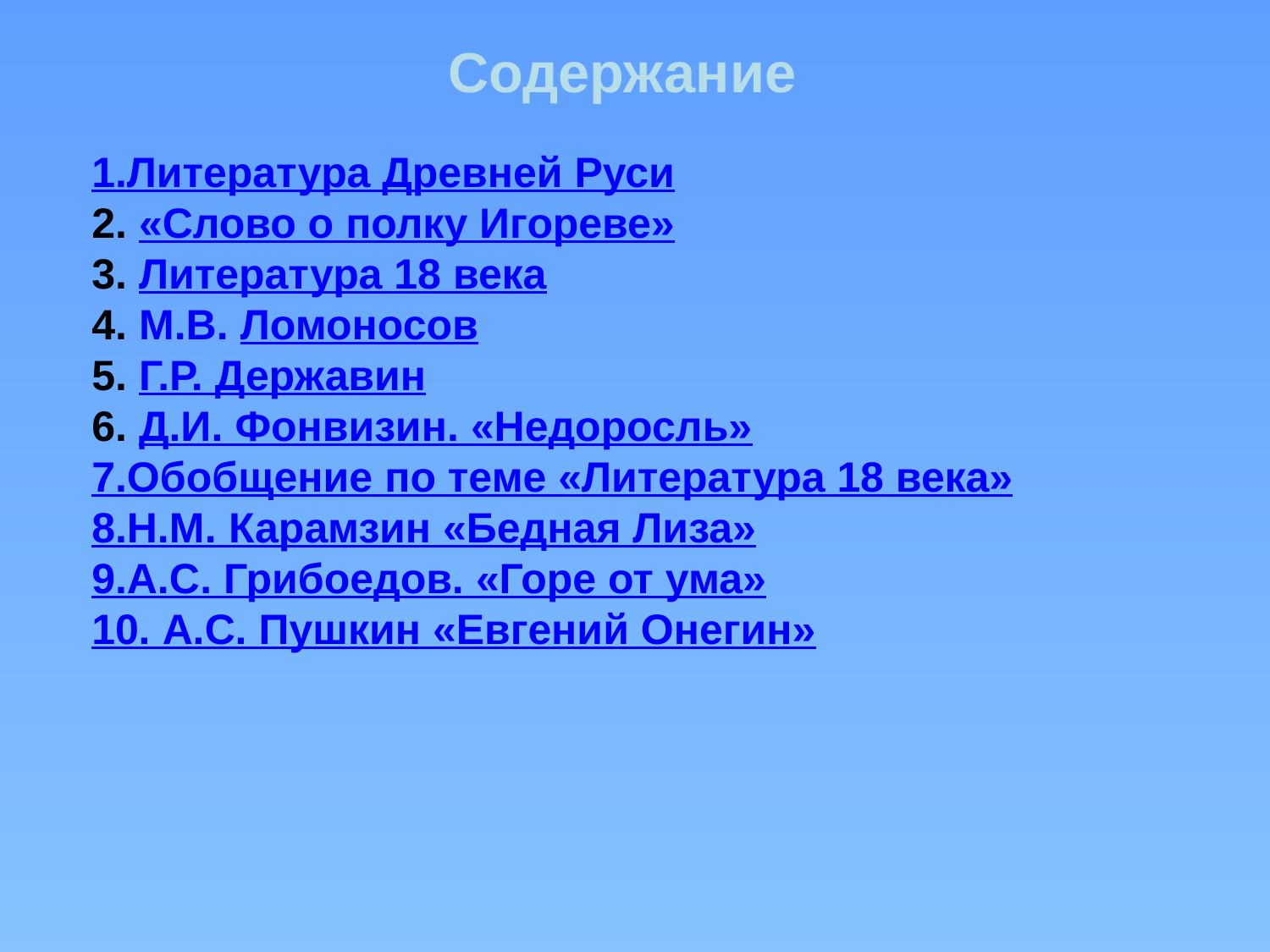

Содержание
1.Литература Древней Руси
2. «Слово о полку Игореве»
3. Литература 18 века
4. М.В. Ломоносов
5. Г.Р. Державин
6. Д.И. Фонвизин. «Недоросль»
7.Обобщение по теме «Литература 18 века»
8.Н.М. Карамзин «Бедная Лиза»
9.А.С. Грибоедов. «Горе от ума»
10. А.С. Пушкин «Евгений Онегин»